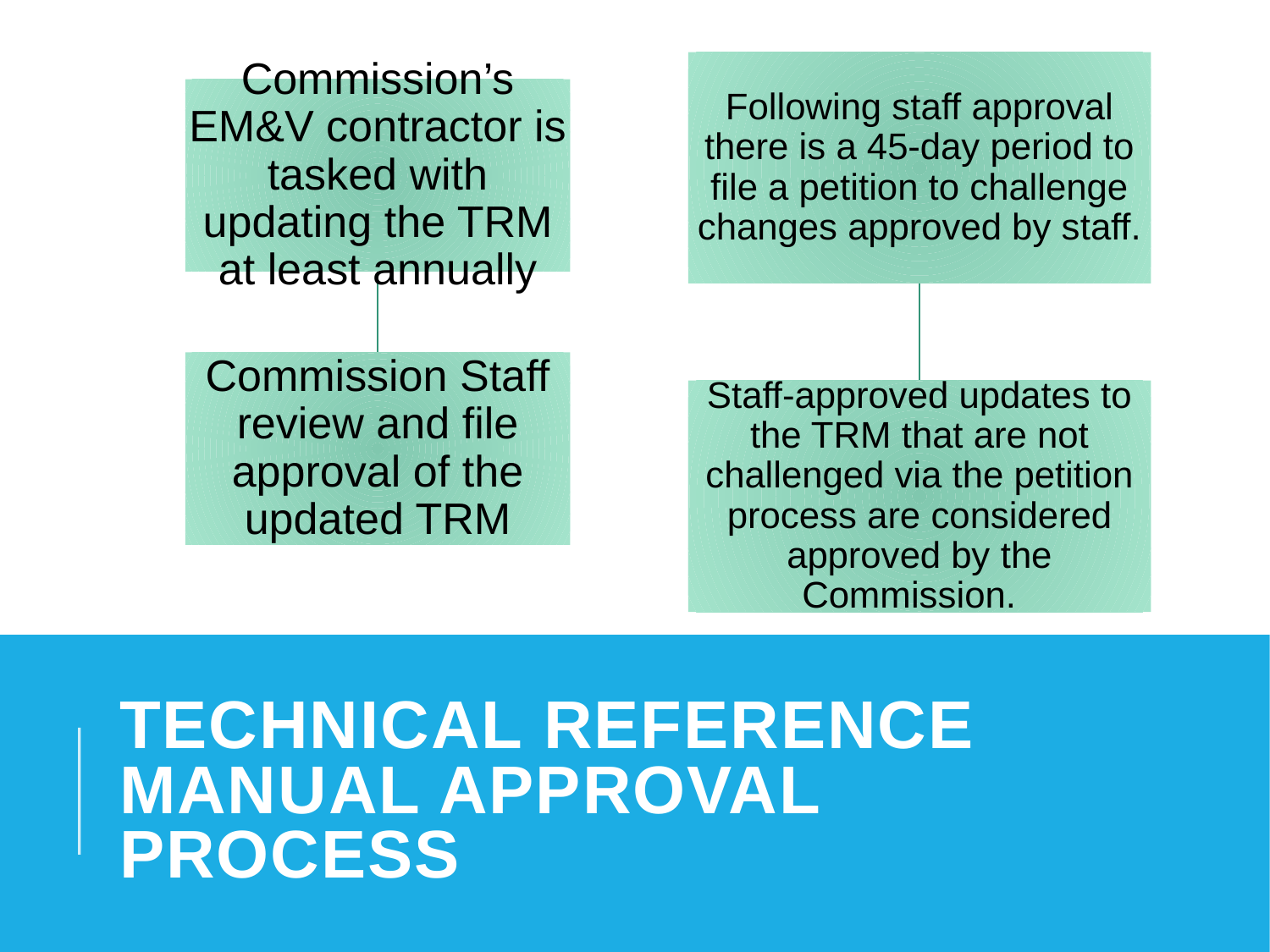

Following staff approval there is a 45-day period to file a petition to challenge changes approved by staff.
Staff-approved updates to the TRM that are not challenged via the petition process are considered approved by the Commission.
Commission’s EM&V contractor is tasked with updating the TRM at least annually
Commission Staff review and file approval of the updated TRM

# Technical Reference Manual Approval process